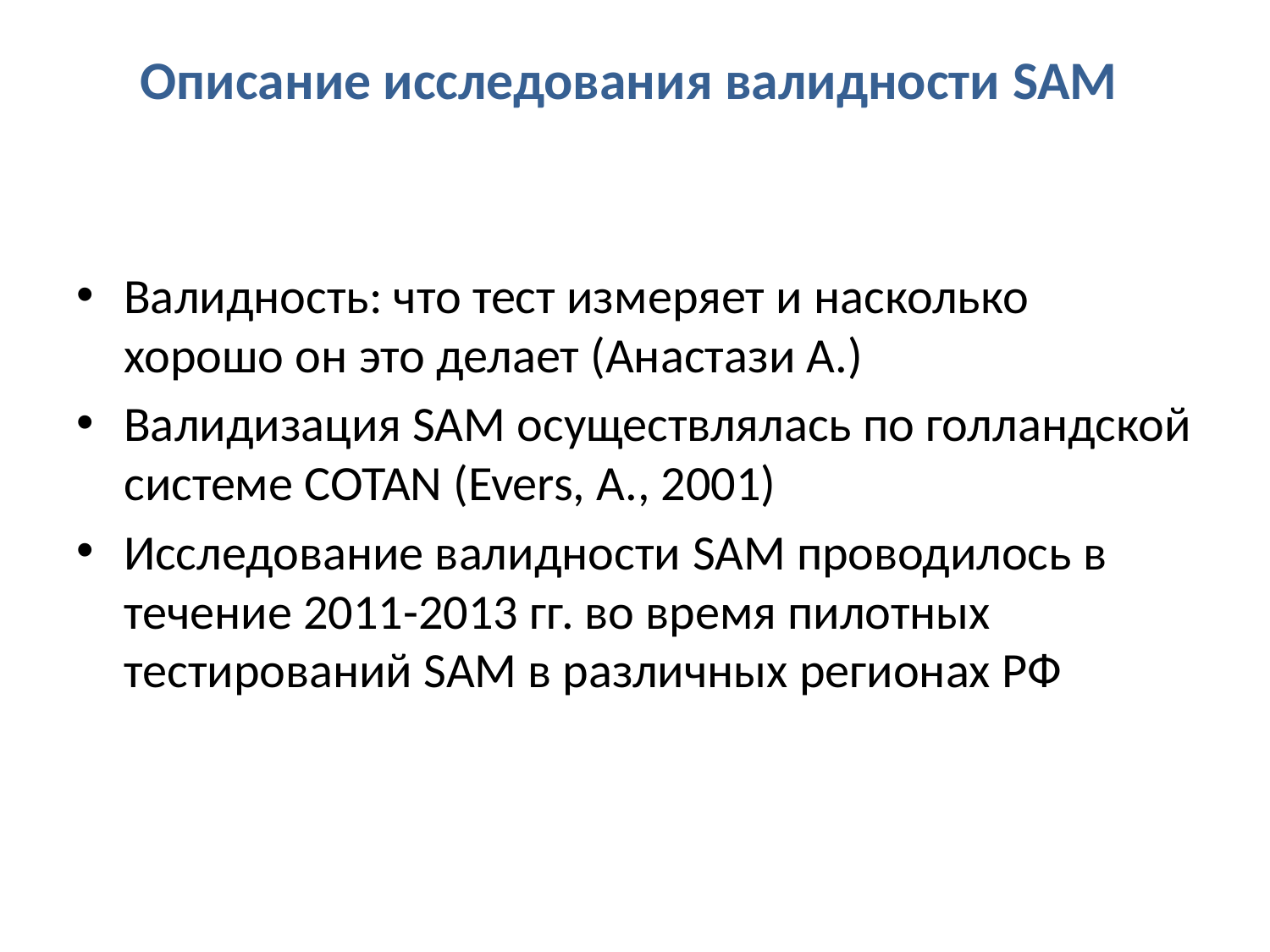

# Описание исследования валидности SAM
Валидность: что тест измеряет и насколько хорошо он это делает (Анастази А.)
Валидизация SAM осуществлялась по голландской системе COTAN (Evers, A., 2001)
Исследование валидности SAM проводилось в течение 2011-2013 гг. во время пилотных тестирований SAM в различных регионах РФ